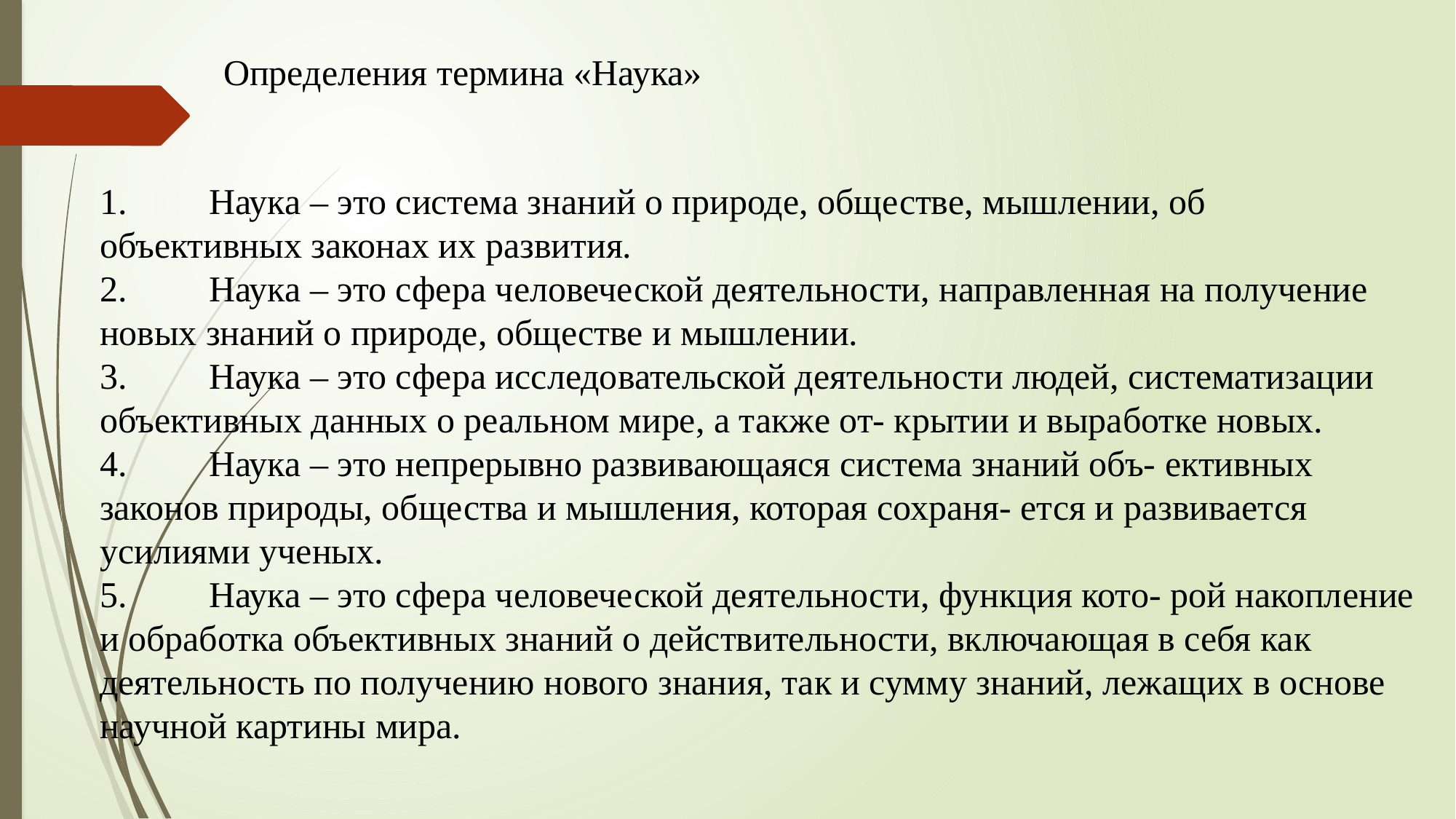

Определения термина «Наука»
1.	Наука – это система знаний о природе, обществе, мышлении, об объективных законах их развития.
2.	Наука – это сфера человеческой деятельности, направленная на получение новых знаний о природе, обществе и мышлении.
3.	Наука – это сфера исследовательской деятельности людей, систематизации объективных данных о реальном мире, а также от- крытии и выработке новых.
4.	Наука – это непрерывно развивающаяся система знаний объ- ективных законов природы, общества и мышления, которая сохраня- ется и развивается усилиями ученых.
5.	Наука – это сфера человеческой деятельности, функция кото- рой накопление и обработка объективных знаний о действительности, включающая в себя как деятельность по получению нового знания, так и сумму знаний, лежащих в основе научной картины мира.